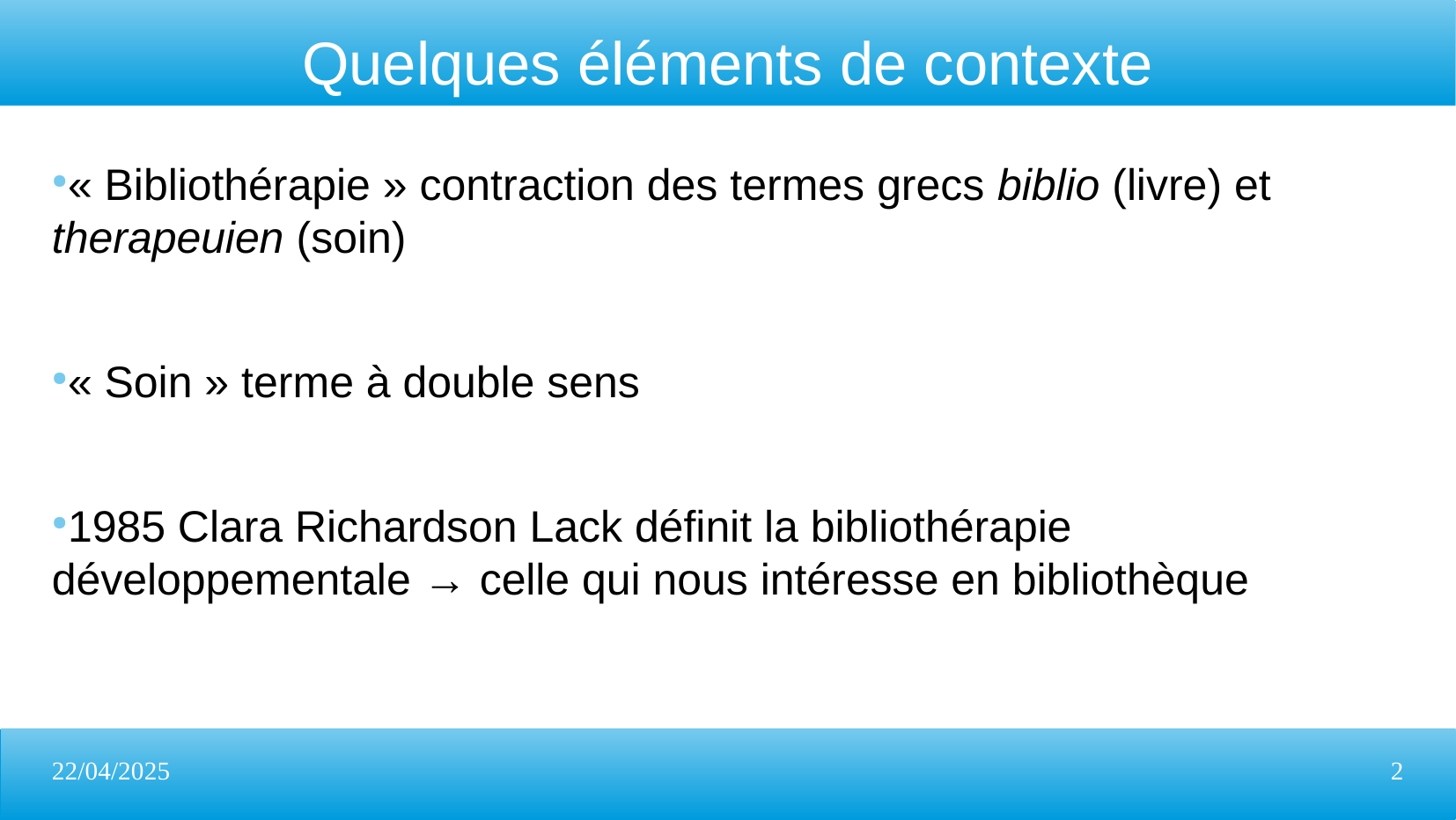

Quelques éléments de contexte
« Bibliothérapie » contraction des termes grecs biblio (livre) et therapeuien (soin)

« Soin » terme à double sens

1985 Clara Richardson Lack définit la bibliothérapie développementale → celle qui nous intéresse en bibliothèque
22/04/2025
2